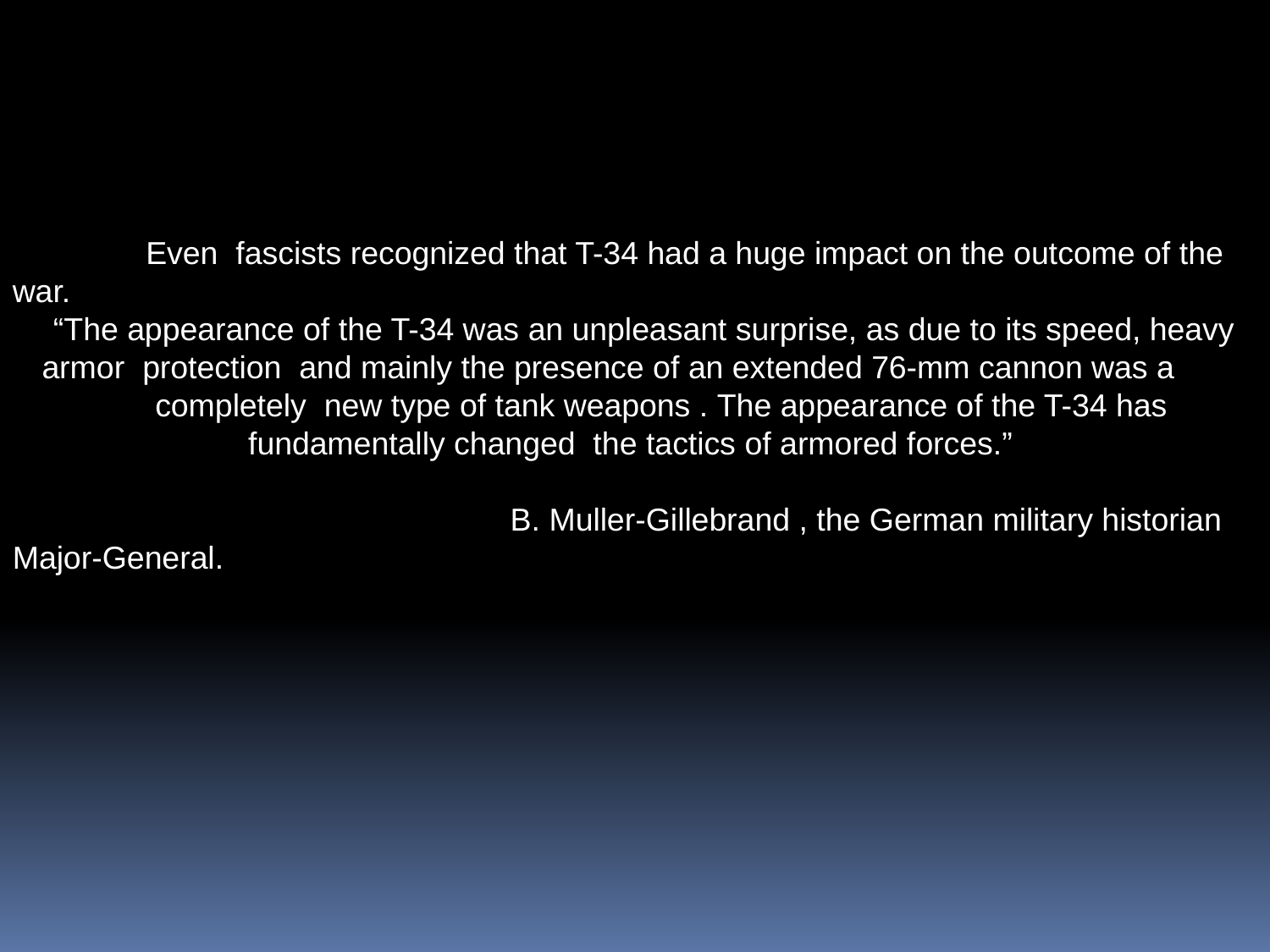

Even  fascists recognized that T-34 had a huge impact on the outcome of the war.
   “The appearance of the T-34 was an unpleasant surprise, as due to its speed, heavy
   armor  protection  and mainly the presence of an extended 76-mm cannon was a                 completely  new type of tank weapons . The appearance of the T-34 has
fundamentally changed  the tactics of armored forces.”

                                                        B. Muller-Gillebrand , the German military historian Major-General.